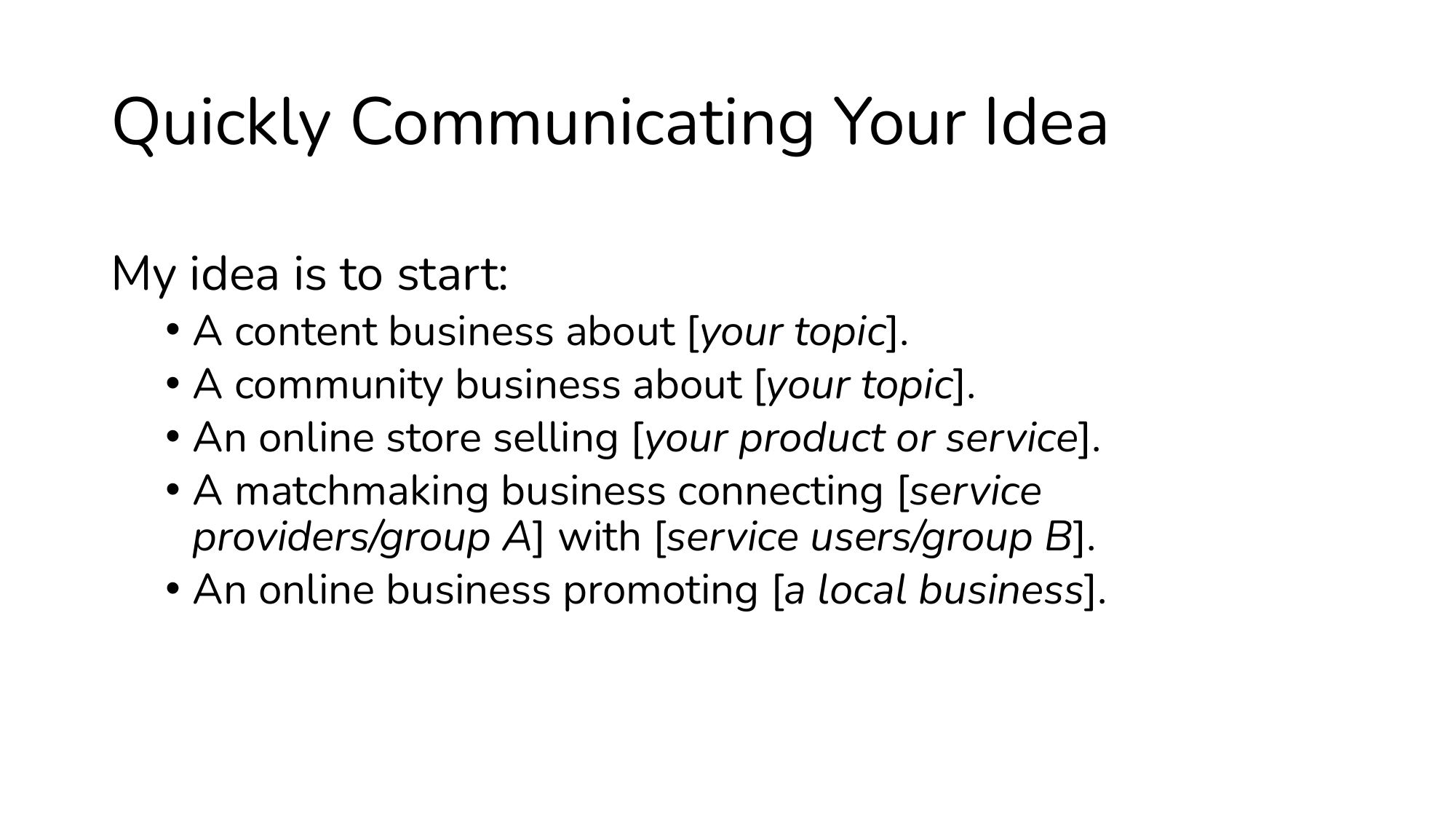

# Quickly Communicating Your Idea
My idea is to start:
A content business about [your topic].
A community business about [your topic].
An online store selling [your product or service].
A matchmaking business connecting [service providers/group A] with [service users/group B].
An online business promoting [a local business].